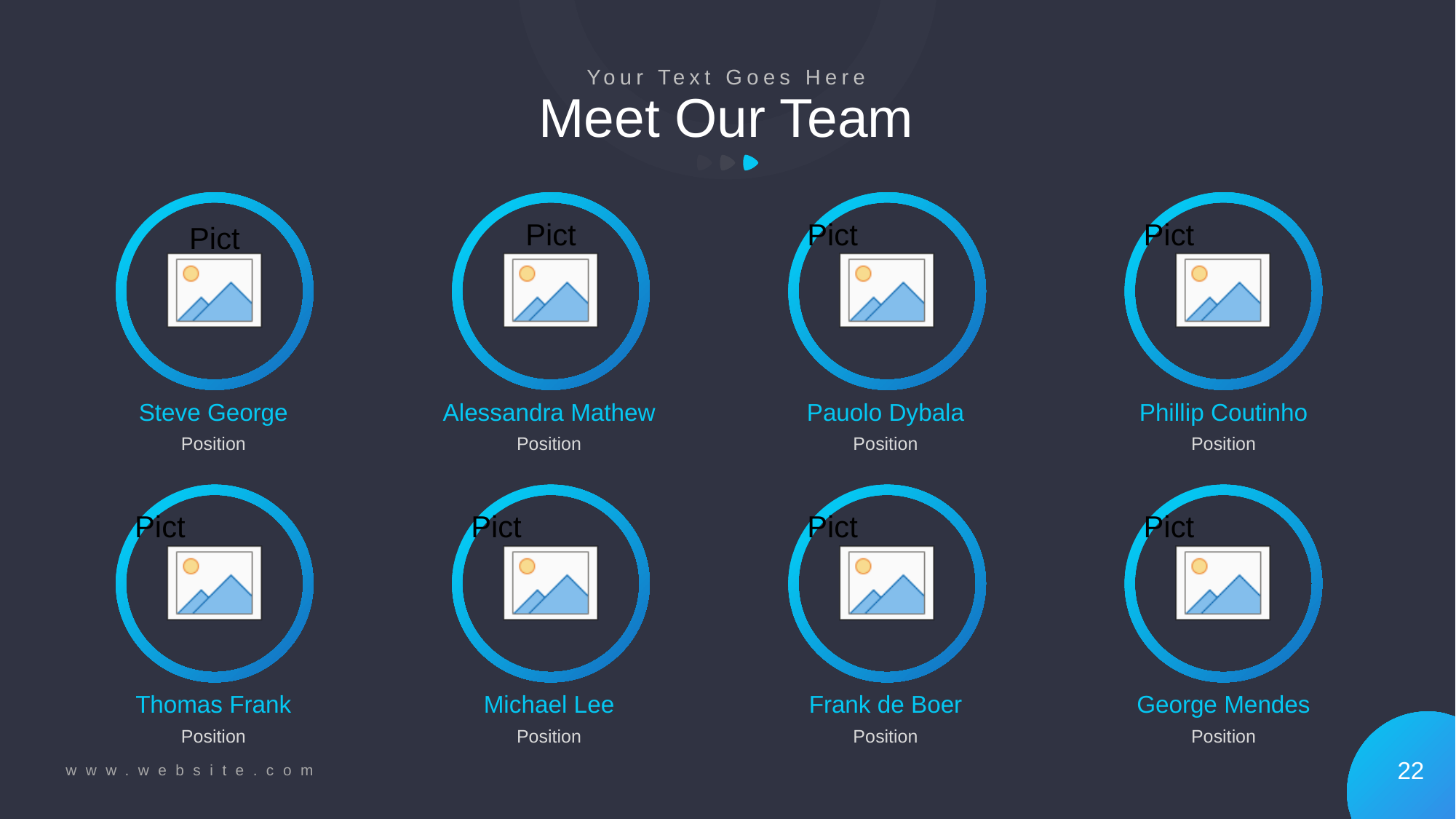

Your Text Goes Here

# Meet Our Team

Steve George
Alessandra Mathew
Pauolo Dybala
Phillip Coutinho
Position
Position
Position
Position

Thomas Frank
Michael Lee
Frank de Boer
George Mendes
Position
Position
Position
Position